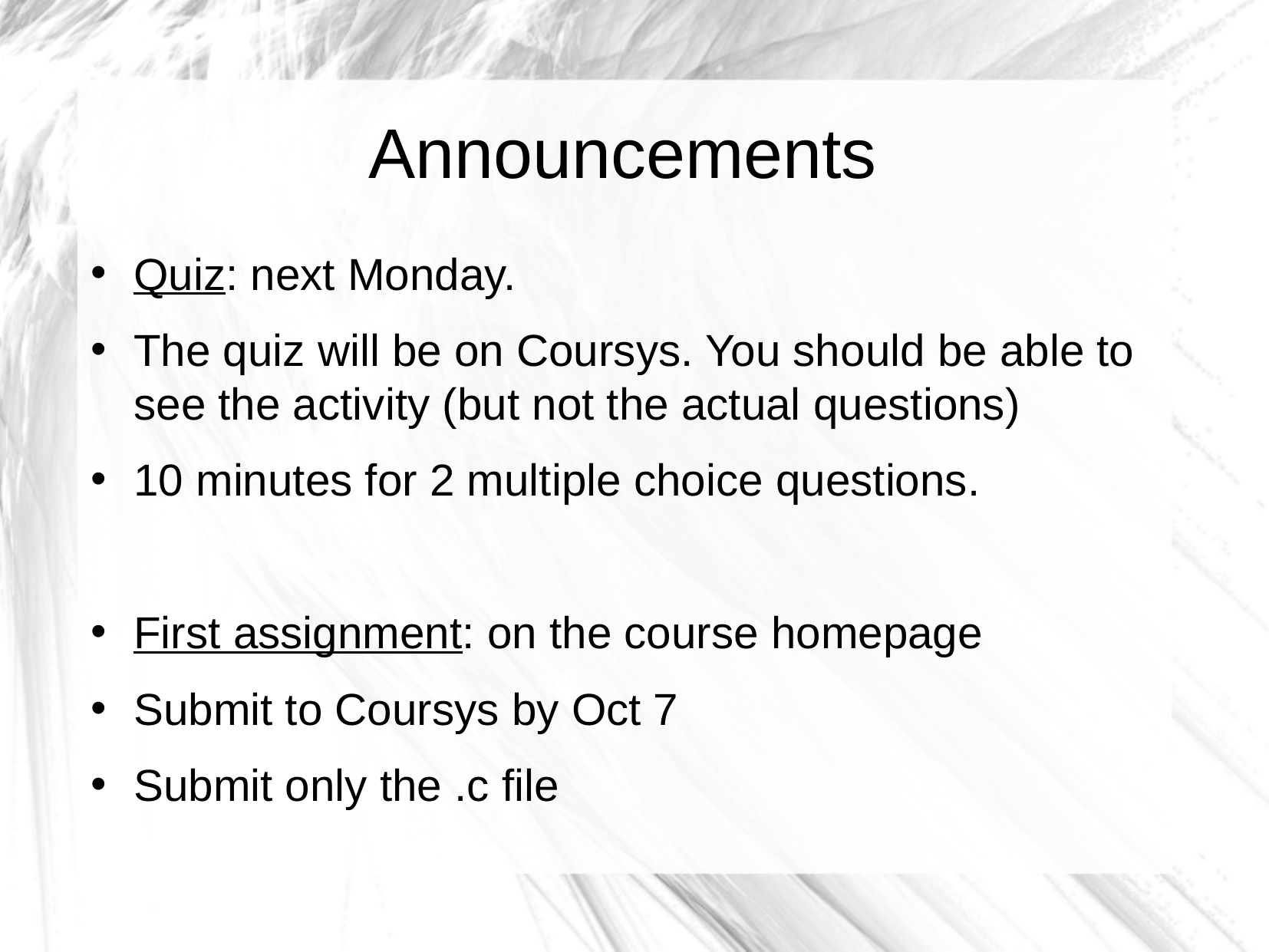

Announcements
Quiz: next Monday.
The quiz will be on Coursys. You should be able to see the activity (but not the actual questions)
10 minutes for 2 multiple choice questions.

First assignment: on the course homepage
Submit to Coursys by Oct 7
Submit only the .c file